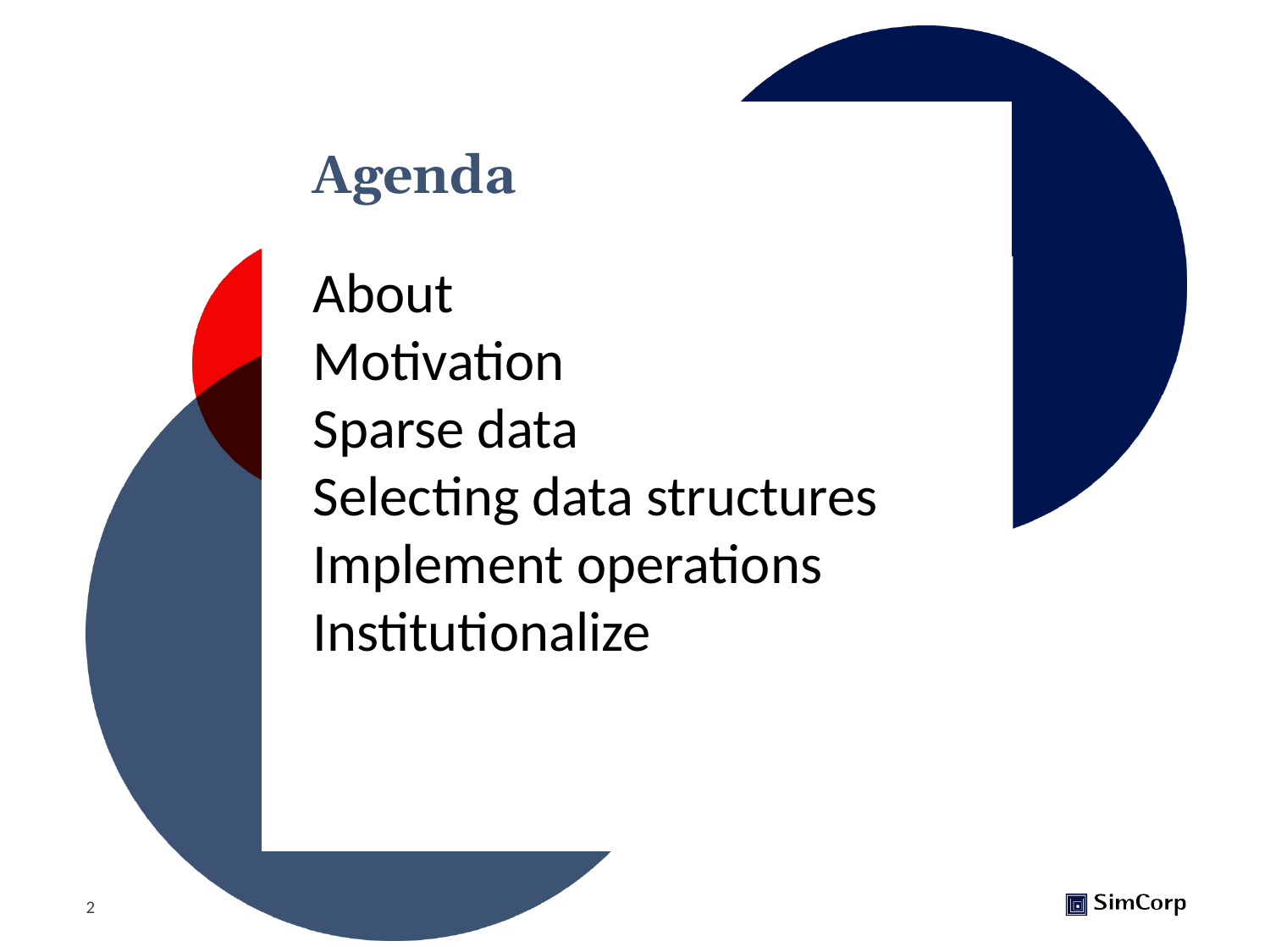

# Agenda
About
Motivation
Sparse data
Selecting data structures
Implement operations
Institutionalize

2